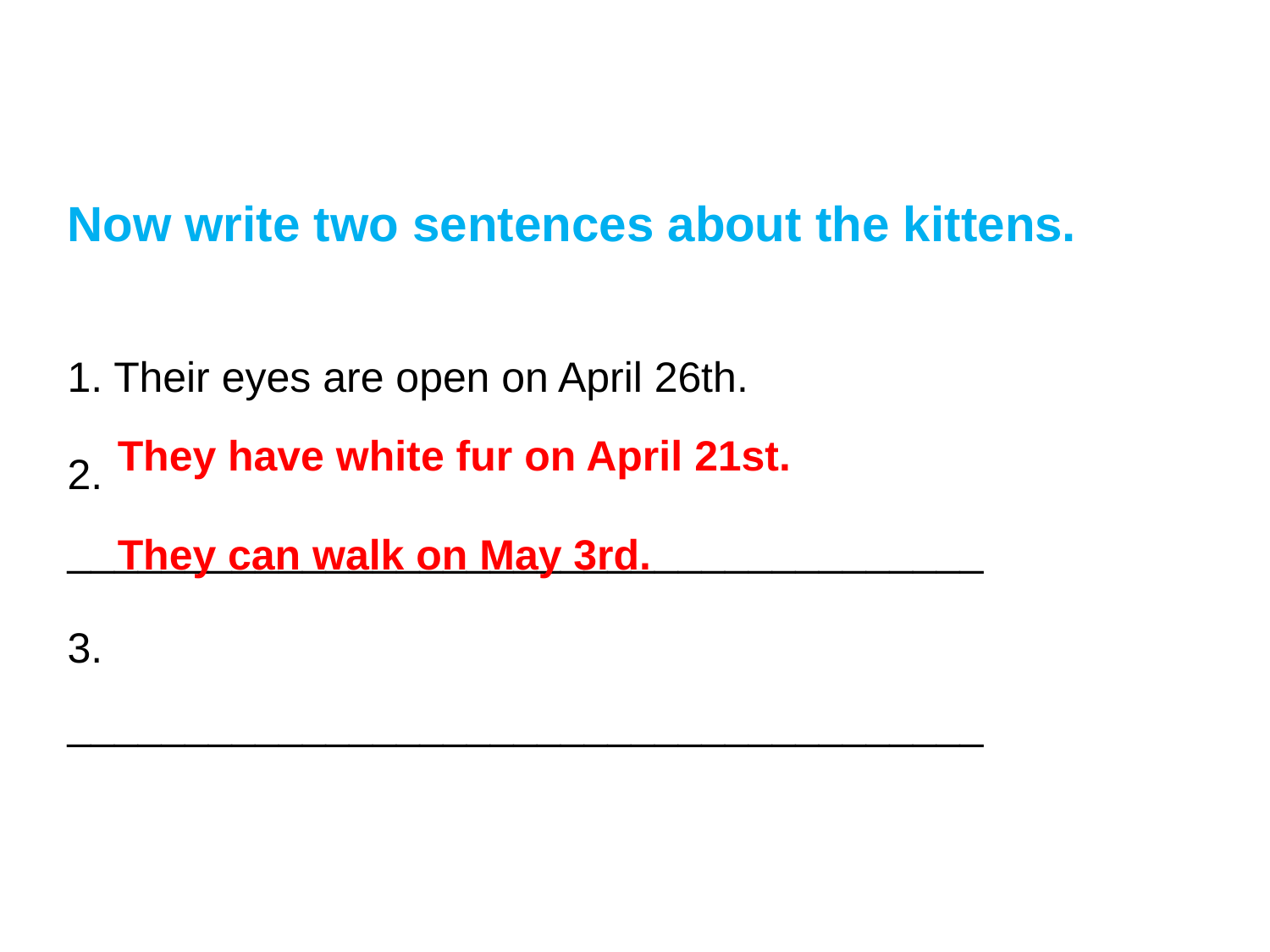

Now write two sentences about the kittens.
1. Their eyes are open on April 26th.
2. _______________________________________
3. _______________________________________
They have white fur on April 21st.
They can walk on May 3rd.